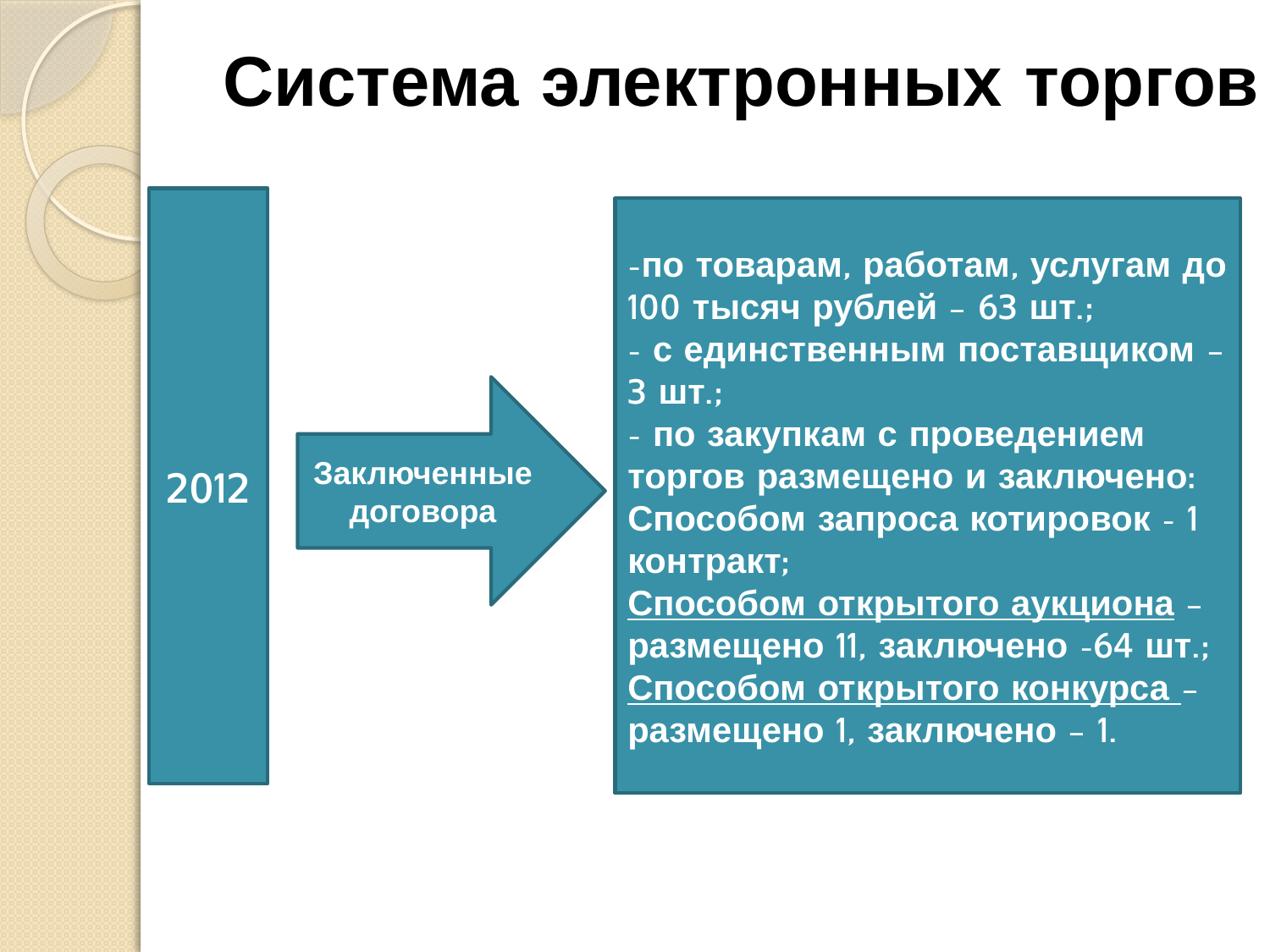

Система электронных торгов
2012
-по товарам, работам, услугам до 100 тысяч рублей – 63 шт.;
- с единственным поставщиком – 3 шт.;
- по закупкам с проведением торгов размещено и заключено:
Способом запроса котировок - 1 контракт;
Способом открытого аукциона – размещено 11, заключено -64 шт.;
Способом открытого конкурса – размещено 1, заключено – 1.
Заключенные договора